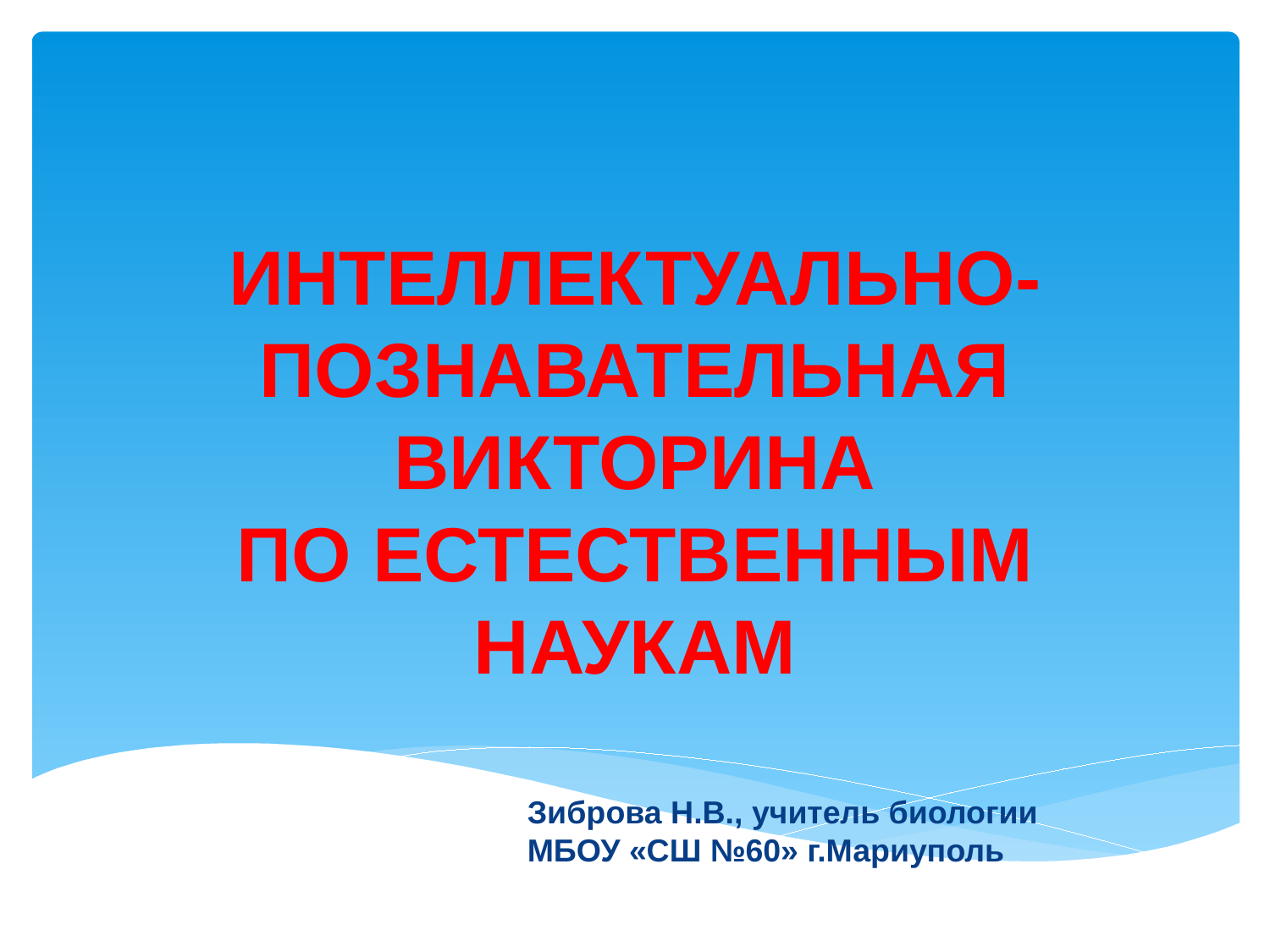

# ИНТЕЛЛЕКТУАЛЬНО-ПОЗНАВАТЕЛЬНАЯ ВИКТОРИНА ПО ЕСТЕСТВЕННЫМ НАУКАМ

Зиброва Н.В., учитель биологии
МБОУ «СШ №60» г.Мариуполь